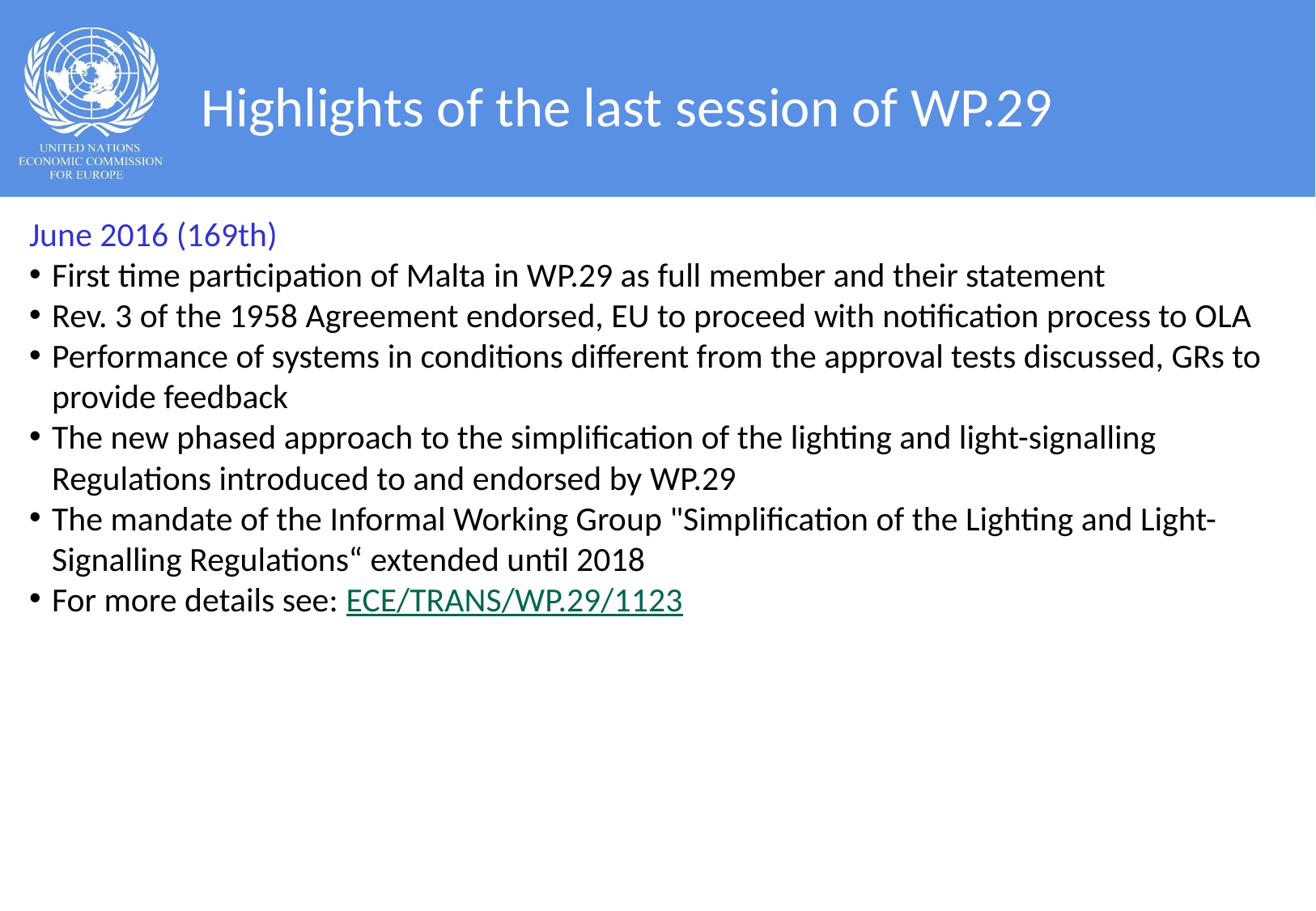

# Highlights of the last session of WP.29
June 2016 (169th)
First time participation of Malta in WP.29 as full member and their statement
Rev. 3 of the 1958 Agreement endorsed, EU to proceed with notification process to OLA
Performance of systems in conditions different from the approval tests discussed, GRs to provide feedback
The new phased approach to the simplification of the lighting and light-signalling Regulations introduced to and endorsed by WP.29
The mandate of the Informal Working Group "Simplification of the Lighting and Light-Signalling Regulations“ extended until 2018
For more details see: ECE/TRANS/WP.29/1123